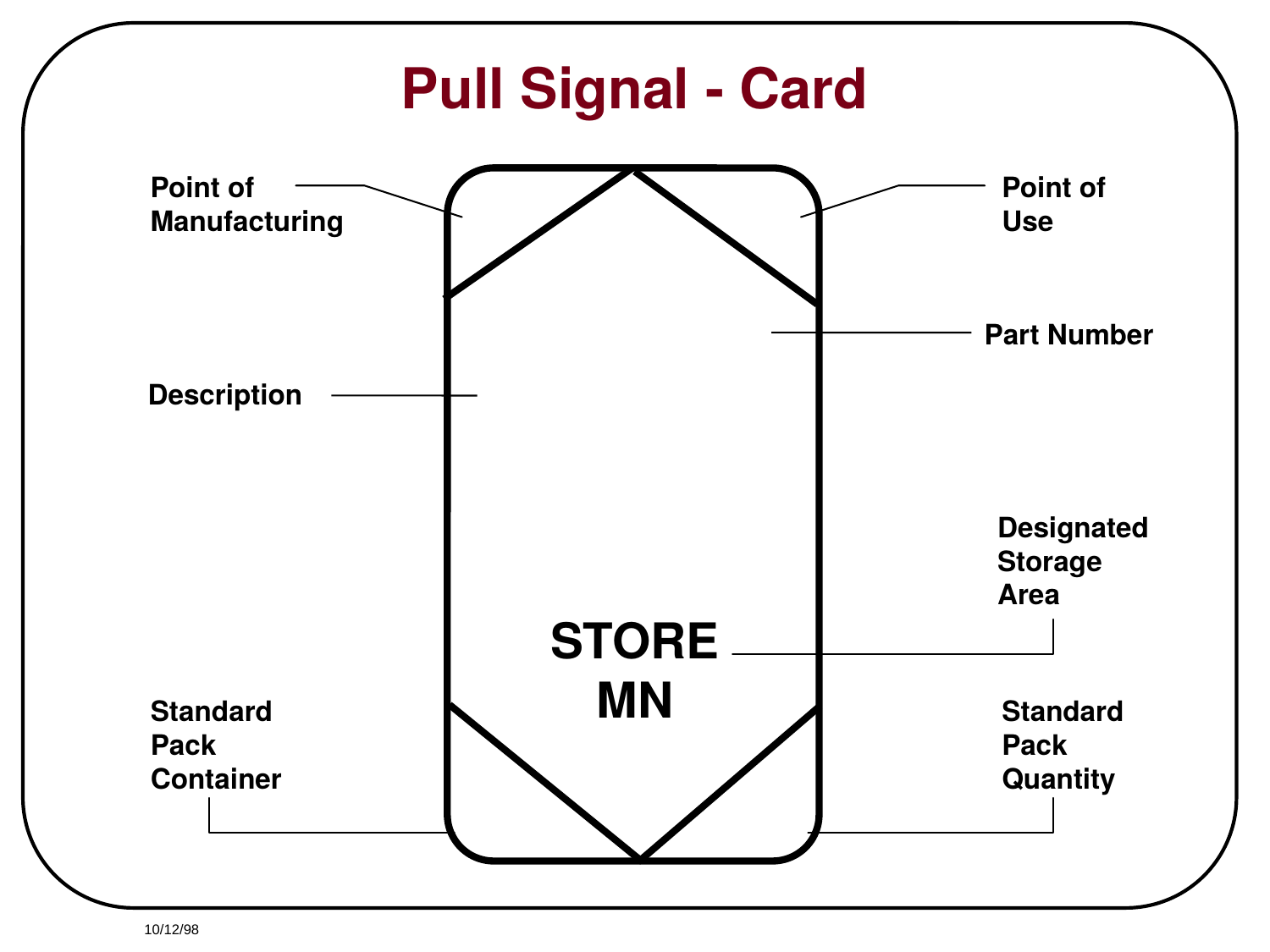

# Pull Signal - Card
Point of
Manufacturing
Point of
Use

Part Number

Description

Designated
Storage
Area
STORE
MN

Standard
Pack
Container
Standard
Pack
Quantity

10/12/98